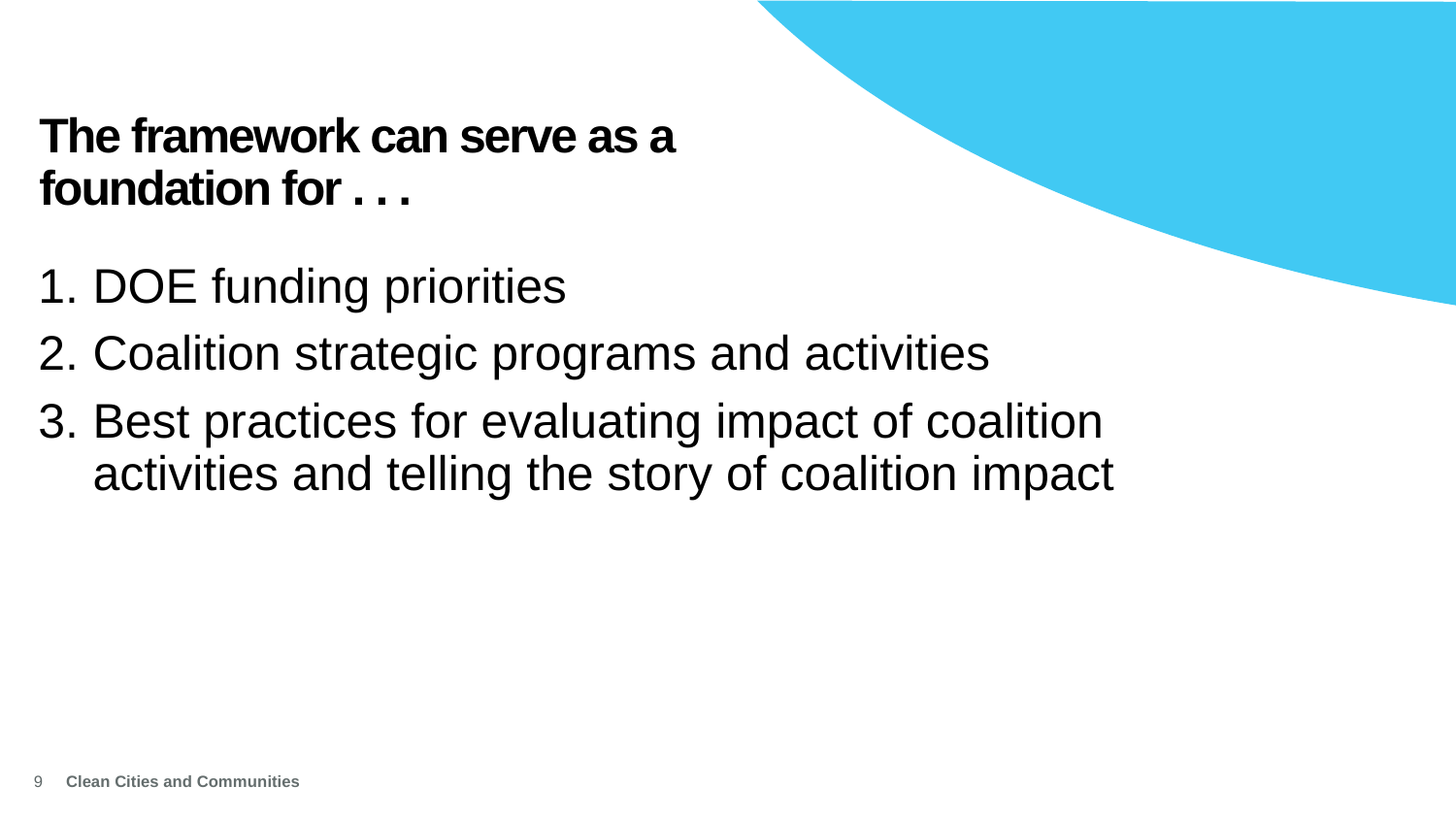

# The framework can serve as a foundation for . . .
DOE funding priorities
Coalition strategic programs and activities
Best practices for evaluating impact of coalition activities and telling the story of coalition impact

9
Clean Cities and Communities